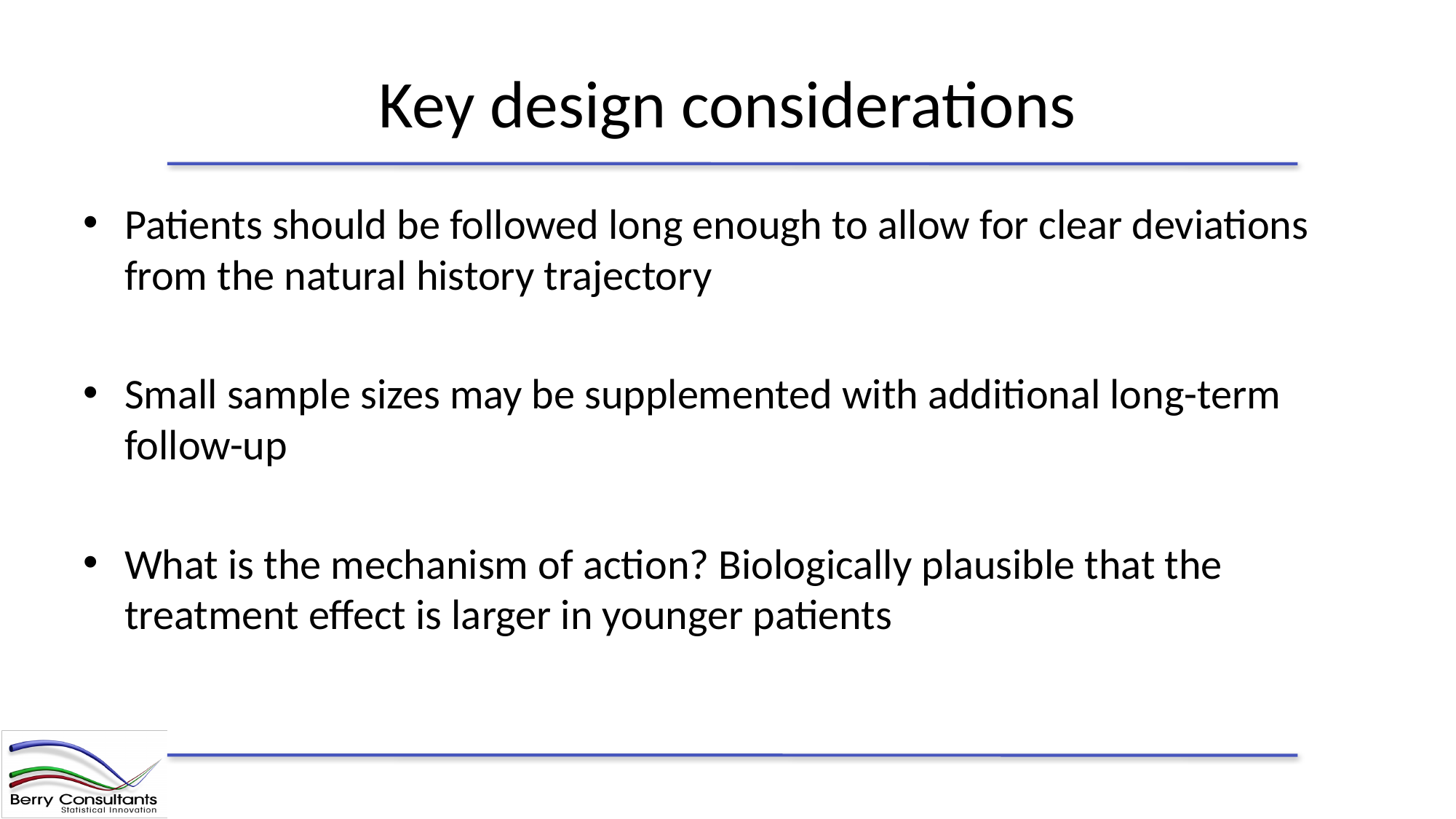

# Key design considerations
Patients should be followed long enough to allow for clear deviations from the natural history trajectory

Small sample sizes may be supplemented with additional long-term follow-up

What is the mechanism of action? Biologically plausible that the treatment effect is larger in younger patients